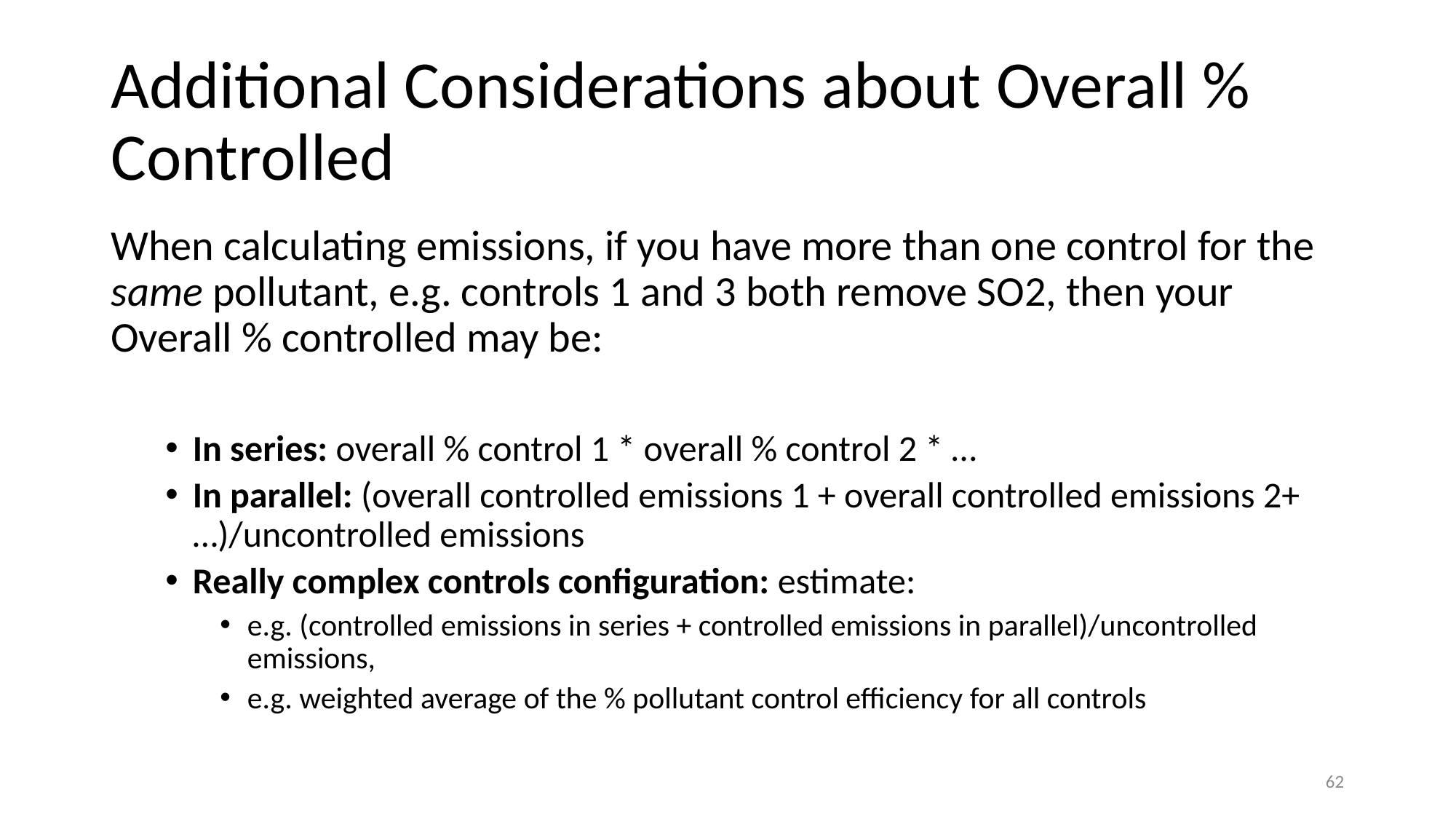

# Additional Considerations about Overall % Controlled
When calculating emissions, if you have more than one control for the same pollutant, e.g. controls 1 and 3 both remove SO2, then your Overall % controlled may be:

In series: overall % control 1 * overall % control 2 * …
In parallel: (overall controlled emissions 1 + overall controlled emissions 2+…)/uncontrolled emissions
Really complex controls configuration: estimate:
e.g. (controlled emissions in series + controlled emissions in parallel)/uncontrolled emissions,
e.g. weighted average of the % pollutant control efficiency for all controls
62